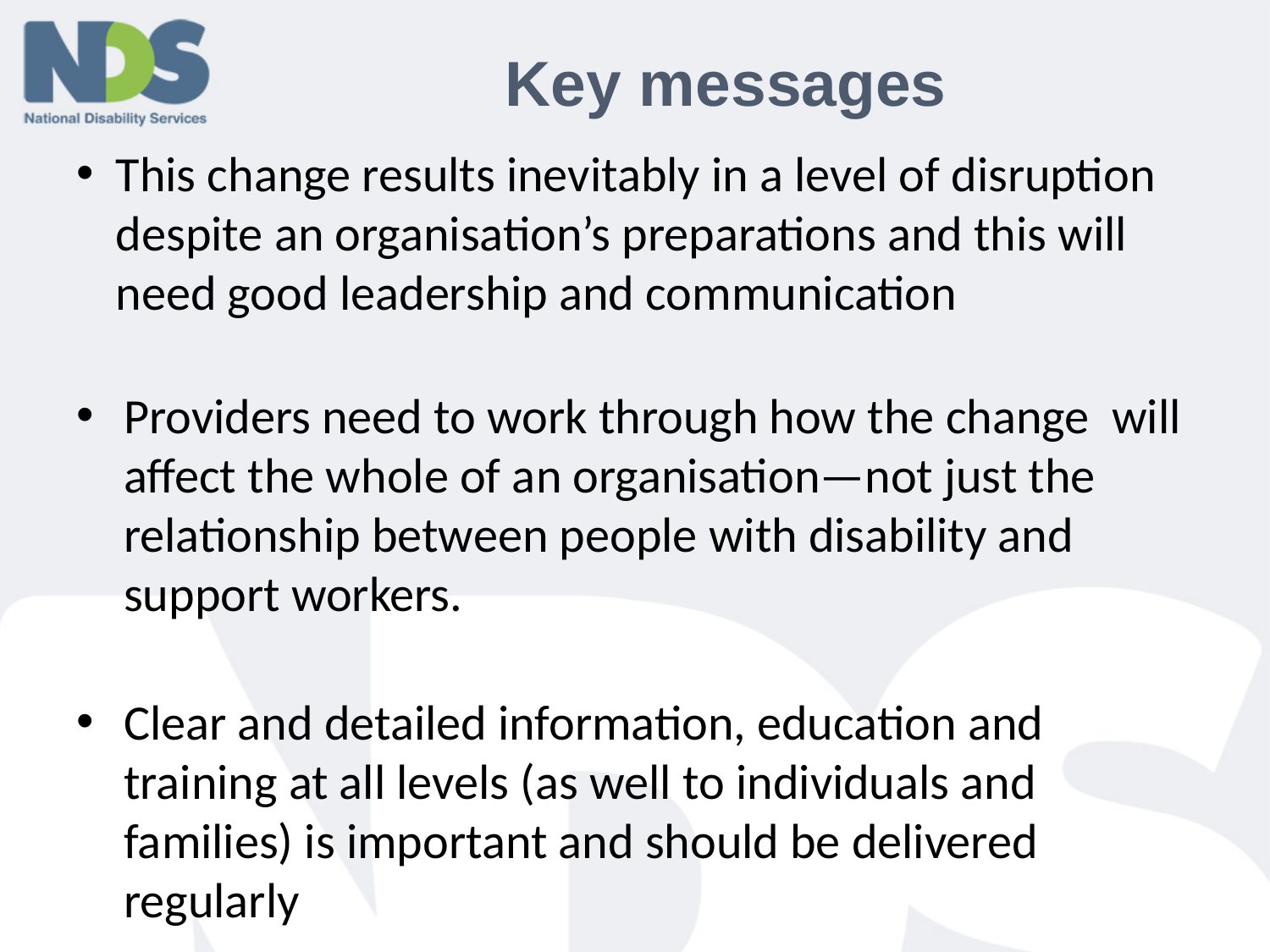

# Key messages
This change results inevitably in a level of disruption despite an organisation’s preparations and this will need good leadership and communication

Providers need to work through how the change  will affect the whole of an organisation—not just the relationship between people with disability and support workers.
Clear and detailed information, education and training at all levels (as well to individuals and families) is important and should be delivered regularly